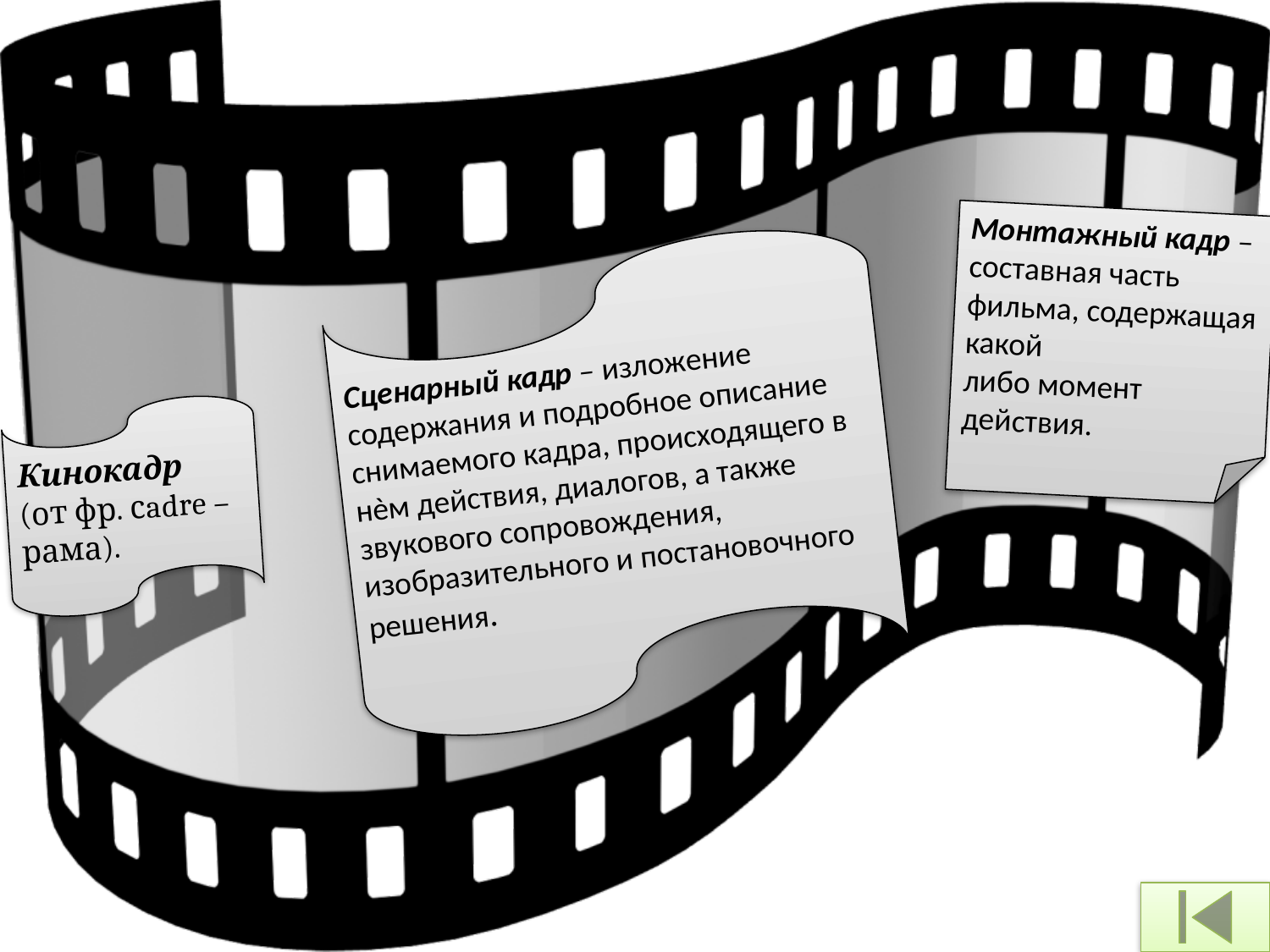

Монтажный кадр – составная часть фильма, содержащая какой
либо момент действия.
Сценарный кадр – изложение содержания и подробное описание снимаемого кадра, происходящего в нѐм действия, диалогов, а также звукового сопровождения, изобразительного и постановочного
решения.
Кинокадр
(от фр. сadre – рама).